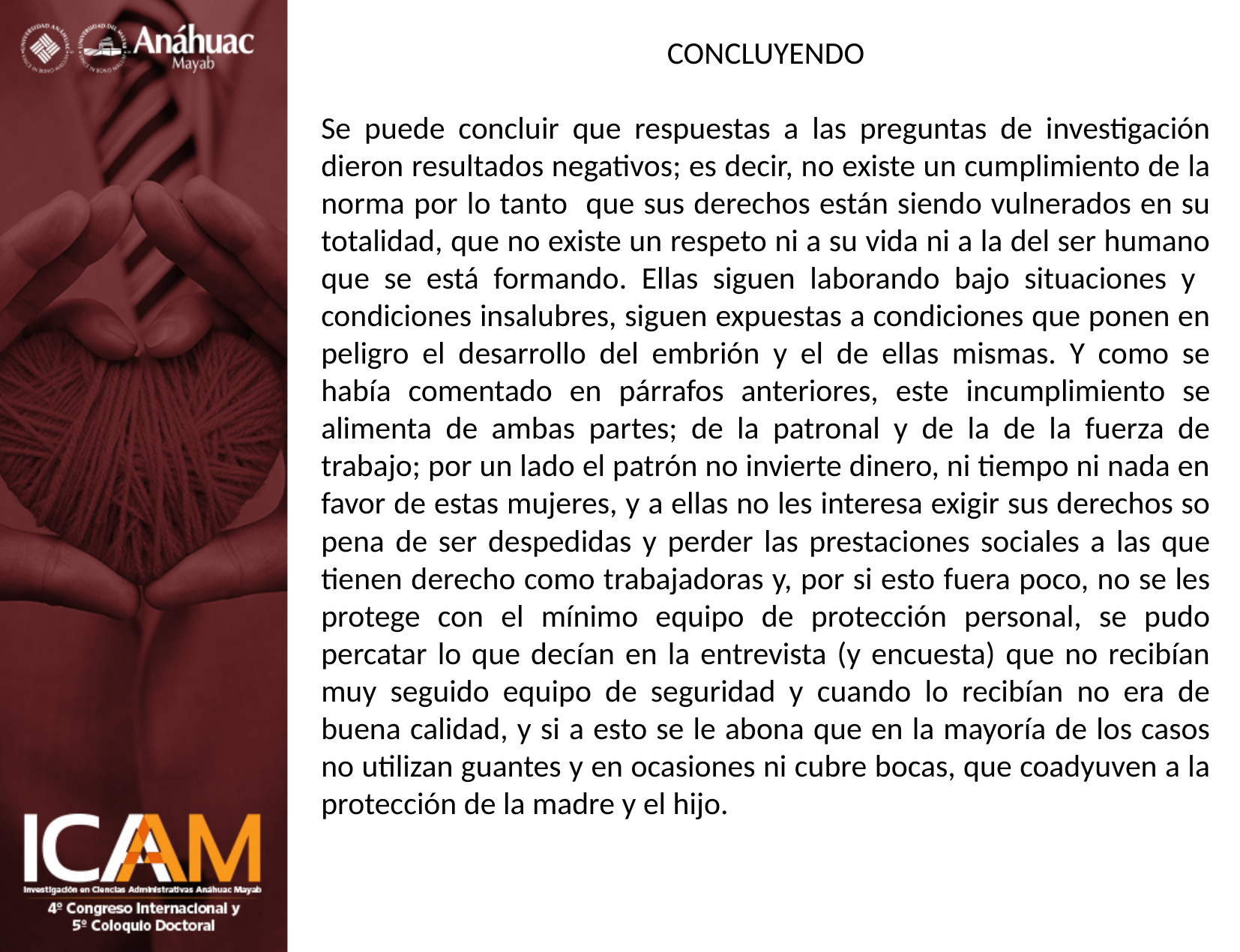

CONCLUYENDO

Se puede concluir que respuestas a las preguntas de investigación dieron resultados negativos; es decir, no existe un cumplimiento de la norma por lo tanto  que sus derechos están siendo vulnerados en su totalidad, que no existe un respeto ni a su vida ni a la del ser humano que se está formando. Ellas siguen laborando bajo situaciones y  condiciones insalubres, siguen expuestas a condiciones que ponen en peligro el desarrollo del embrión y el de ellas mismas. Y como se había comentado en párrafos anteriores, este incumplimiento se alimenta de ambas partes; de la patronal y de la de la fuerza de trabajo; por un lado el patrón no invierte dinero, ni tiempo ni nada en favor de estas mujeres, y a ellas no les interesa exigir sus derechos so pena de ser despedidas y perder las prestaciones sociales a las que tienen derecho como trabajadoras y, por si esto fuera poco, no se les protege con el mínimo equipo de protección personal, se pudo percatar lo que decían en la entrevista (y encuesta) que no recibían muy seguido equipo de seguridad y cuando lo recibían no era de buena calidad, y si a esto se le abona que en la mayoría de los casos no utilizan guantes y en ocasiones ni cubre bocas, que coadyuven a la protección de la madre y el hijo.